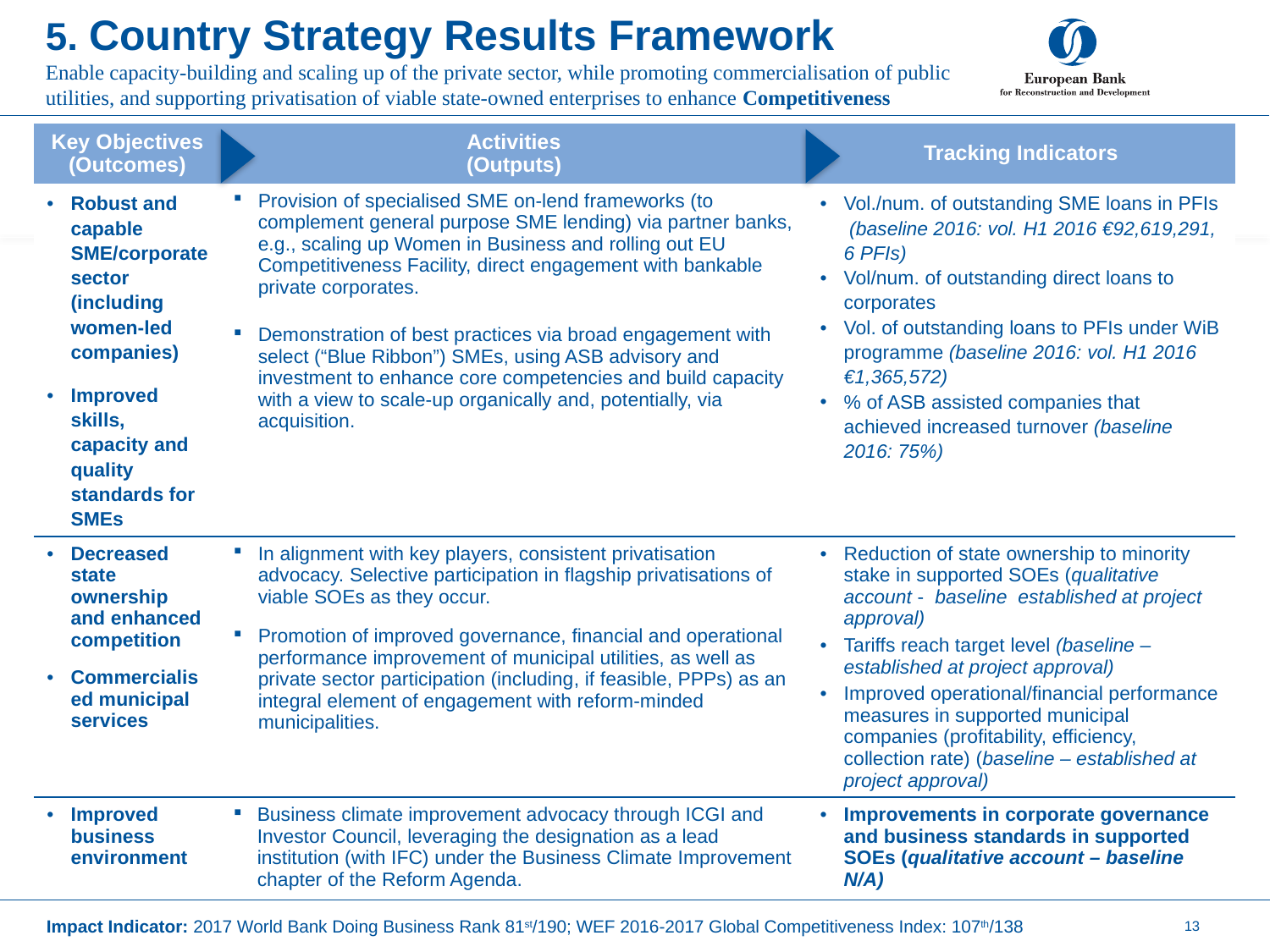

# 5. Country Strategy Results Framework Enable capacity-building and scaling up of the private sector, while promoting commercialisation of public utilities, and supporting privatisation of viable state-owned enterprises to enhance Competitiveness
| Key Objectives (Outcomes) | Activities (Outputs) | Tracking Indicators |
| --- | --- | --- |
| Robust and capable SME/corporate sector (including women-led companies) Improved skills, capacity and quality standards for SMEs | Provision of specialised SME on-lend frameworks (to complement general purpose SME lending) via partner banks, e.g., scaling up Women in Business and rolling out EU Competitiveness Facility, direct engagement with bankable private corporates. Demonstration of best practices via broad engagement with select (“Blue Ribbon”) SMEs, using ASB advisory and investment to enhance core competencies and build capacity with a view to scale-up organically and, potentially, via acquisition. | Vol./num. of outstanding SME loans in PFIs (baseline 2016: vol. H1 2016 €92,619,291, 6 PFIs) Vol/num. of outstanding direct loans to corporates Vol. of outstanding loans to PFIs under WiB programme (baseline 2016: vol. H1 2016 €1,365,572) % of ASB assisted companies that achieved increased turnover (baseline 2016: 75%) |
| Decreased state ownership and enhanced competition Commercialised municipal services | In alignment with key players, consistent privatisation advocacy. Selective participation in flagship privatisations of viable SOEs as they occur. Promotion of improved governance, financial and operational performance improvement of municipal utilities, as well as private sector participation (including, if feasible, PPPs) as an integral element of engagement with reform-minded municipalities. | Reduction of state ownership to minority stake in supported SOEs (qualitative account - baseline established at project approval) Tariffs reach target level (baseline – established at project approval) Improved operational/financial performance measures in supported municipal companies (profitability, efficiency, collection rate) (baseline – established at project approval) |
| Improved business environment | Business climate improvement advocacy through ICGI and Investor Council, leveraging the designation as a lead institution (with IFC) under the Business Climate Improvement chapter of the Reform Agenda. | Improvements in corporate governance and business standards in supported SOEs (qualitative account – baseline N/A) |

13
Impact Indicator: 2017 World Bank Doing Business Rank 81st/190; WEF 2016-2017 Global Competitiveness Index: 107th/138